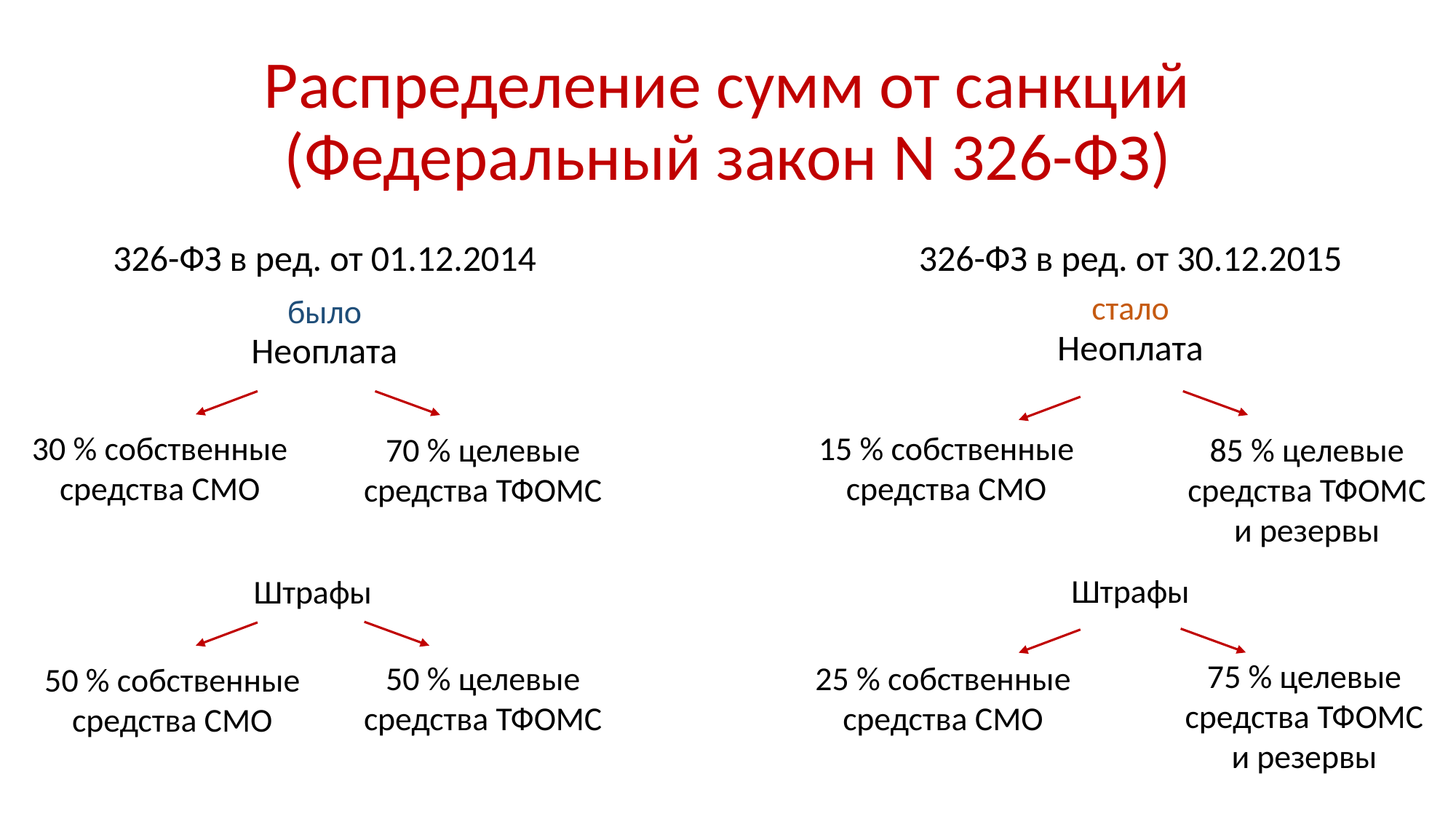

# Распределение сумм от санкций
(Федеральный закон N 326-ФЗ)
326-ФЗ в ред. от 01.12.2014
326-ФЗ в ред. от 30.12.2015
стало
было
Неоплата
Неоплата
30 % собственные
средства СМО
15 % собственные
средства СМО
70 % целевые
средства ТФОМС
85 % целевые
средства ТФОМС
и резервы
Штрафы
Штрафы
75 % целевые
средства ТФОМС
и резервы

50 % целевые
средства ТФОМС
25 % собственные
средства СМО
50 % собственные
средства СМО